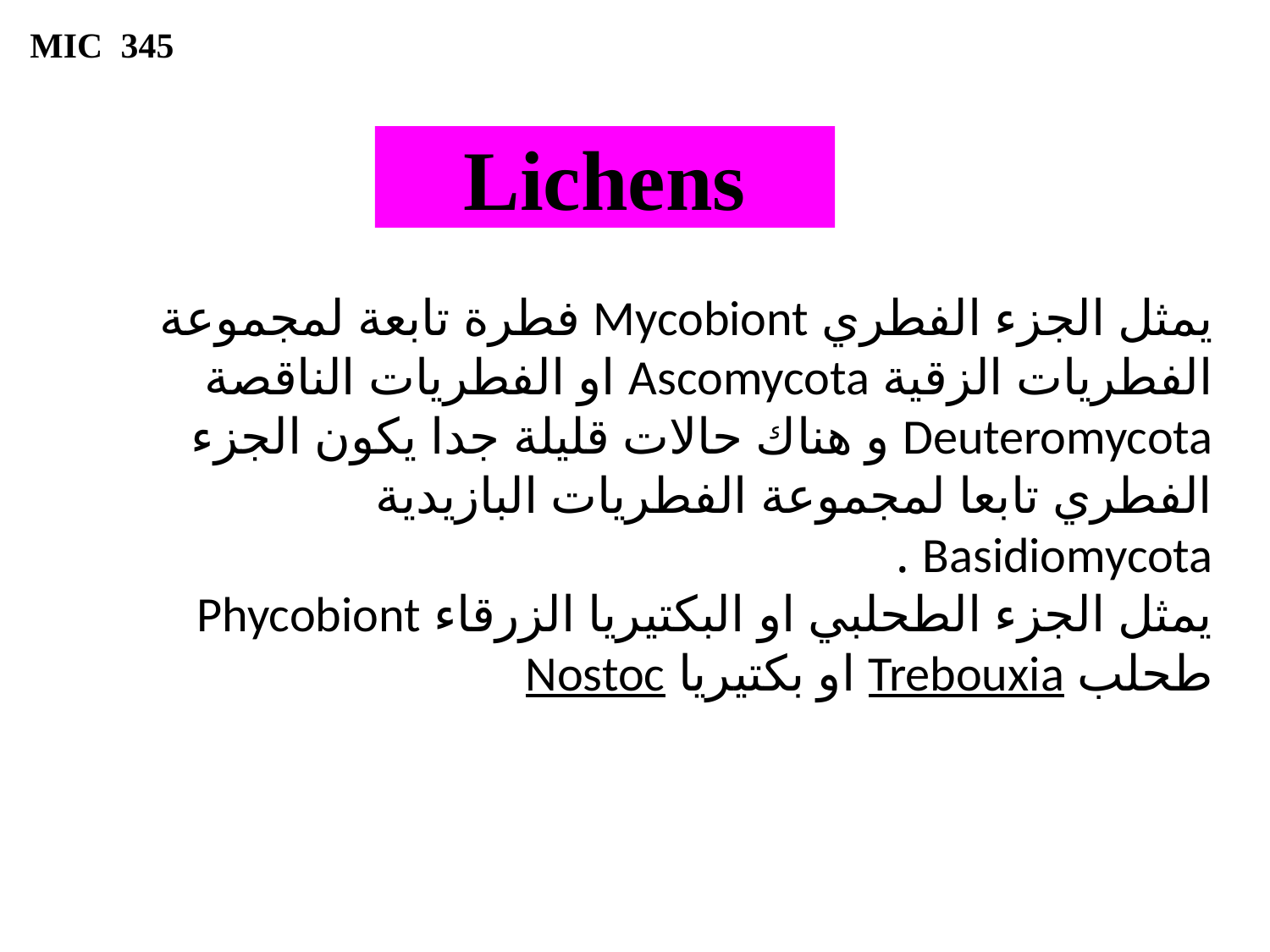

#
MIC  345
Lichens
يمثل الجزء الفطري Mycobiont فطرة تابعة لمجموعة الفطريات الزقية Ascomycota او الفطريات الناقصة Deuteromycota و هناك حالات قليلة جدا يكون الجزء الفطري تابعا لمجموعة الفطريات البازيدية Basidiomycota .
يمثل الجزء الطحلبي او البكتيريا الزرقاء Phycobiont طحلب Trebouxia او بكتيريا Nostoc